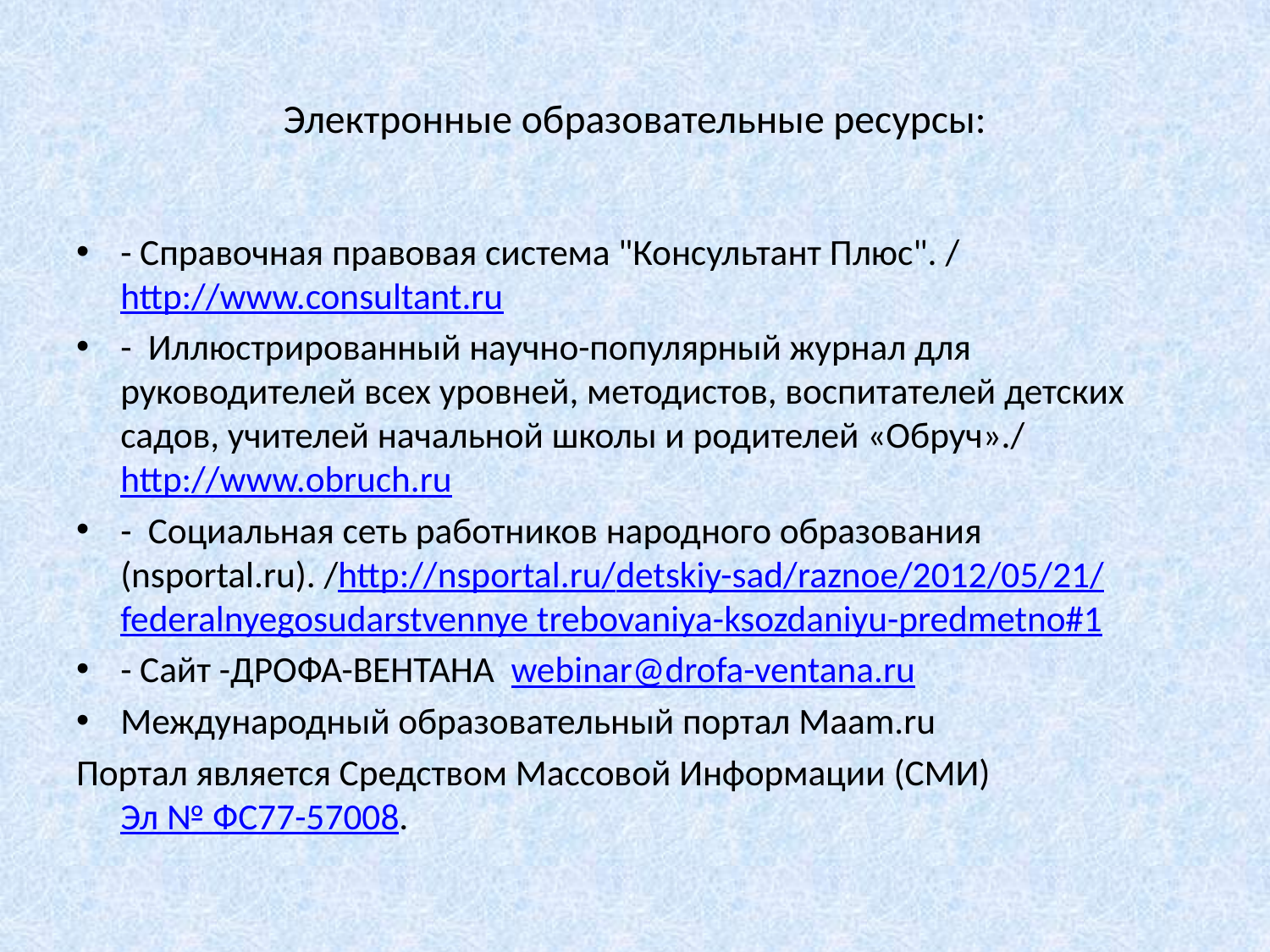

# Электронные образовательные ресурсы:
- Справочная правовая система "Консультант Плюс". /  http://www.consultant.ru
-  Иллюстрированный научно-популярный журнал для руководителей всех уровней, методистов, воспитателей детских садов, учителей начальной школы и родителей «Обруч»./ http://www.obruch.ru
-  Социальная сеть работников народного образования (nsportal.ru). /http://nsportal.ru/detskiy-sad/raznoe/2012/05/21/federalnyegosudarstvennye trebovaniya-ksozdaniyu-predmetno#1
- Сайт -ДРОФА-ВЕНТАНА  webinar@drofa-ventana.ru
Международный образовательный портал Maam.ru
Портал является Средством Массовой Информации (СМИ)  Эл № ФС77-57008.